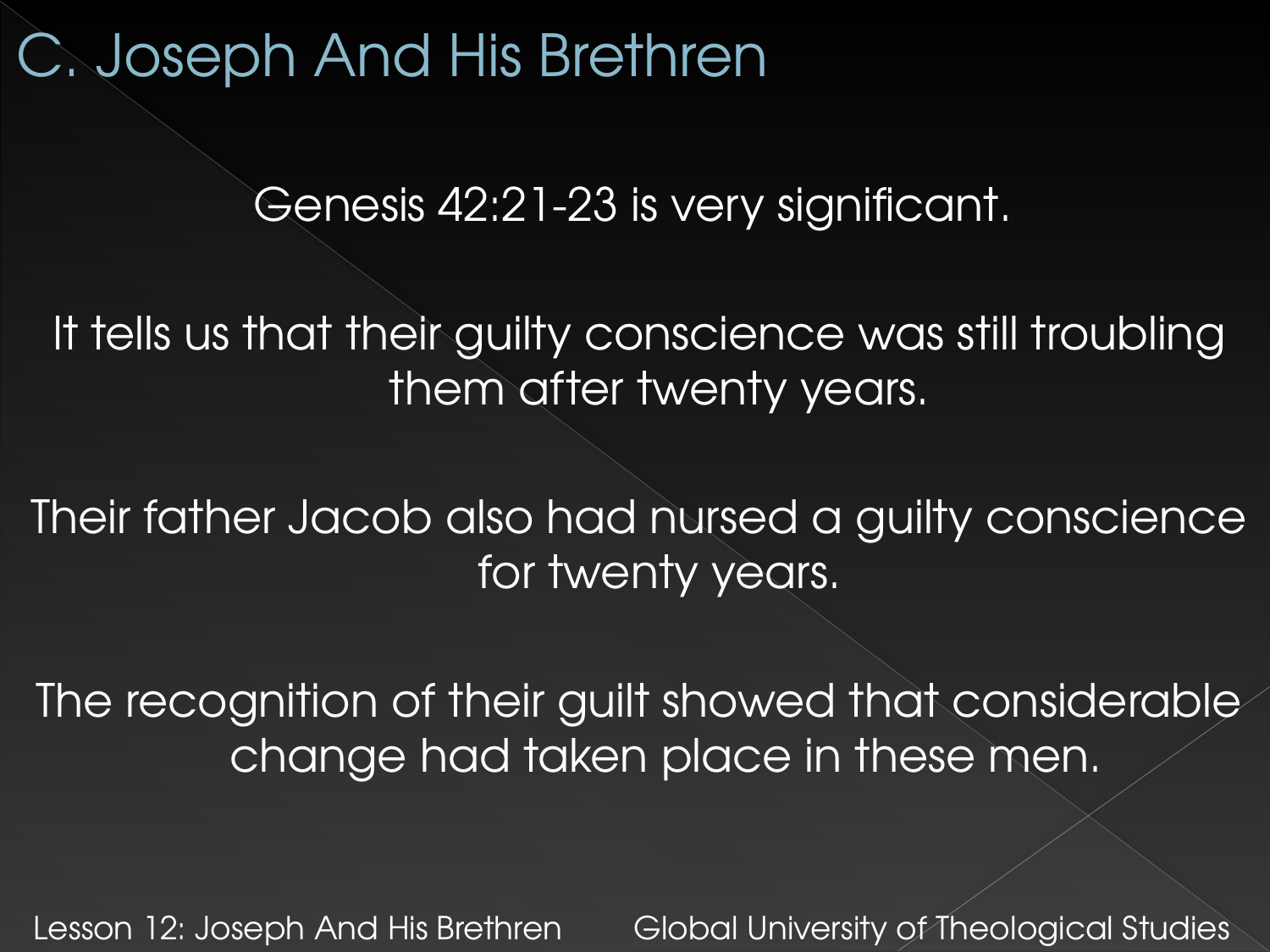

# C. Joseph And His Brethren
Genesis 42:21-23 is very significant.

It tells us that their guilty conscience was still troubling them after twenty years.

Their father Jacob also had nursed a guilty conscience for twenty years.

The recognition of their guilt showed that considerable change had taken place in these men.
Lesson 12: Joseph And His Brethren        Global University of Theological Studies